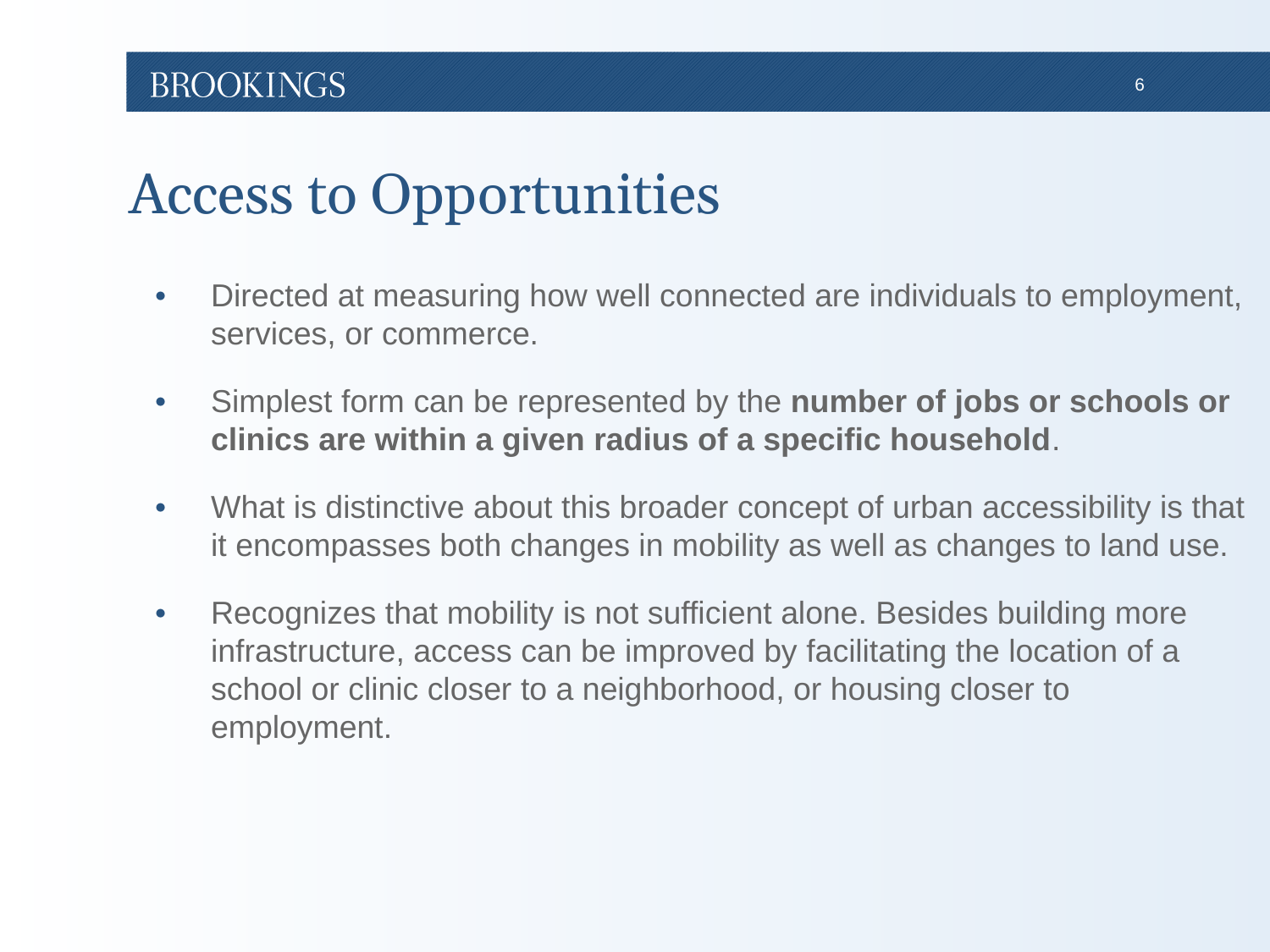

# Access to Opportunities
Directed at measuring how well connected are individuals to employment, services, or commerce.
Simplest form can be represented by the number of jobs or schools or clinics are within a given radius of a specific household.
What is distinctive about this broader concept of urban accessibility is that it encompasses both changes in mobility as well as changes to land use.
Recognizes that mobility is not sufficient alone. Besides building more infrastructure, access can be improved by facilitating the location of a school or clinic closer to a neighborhood, or housing closer to employment.